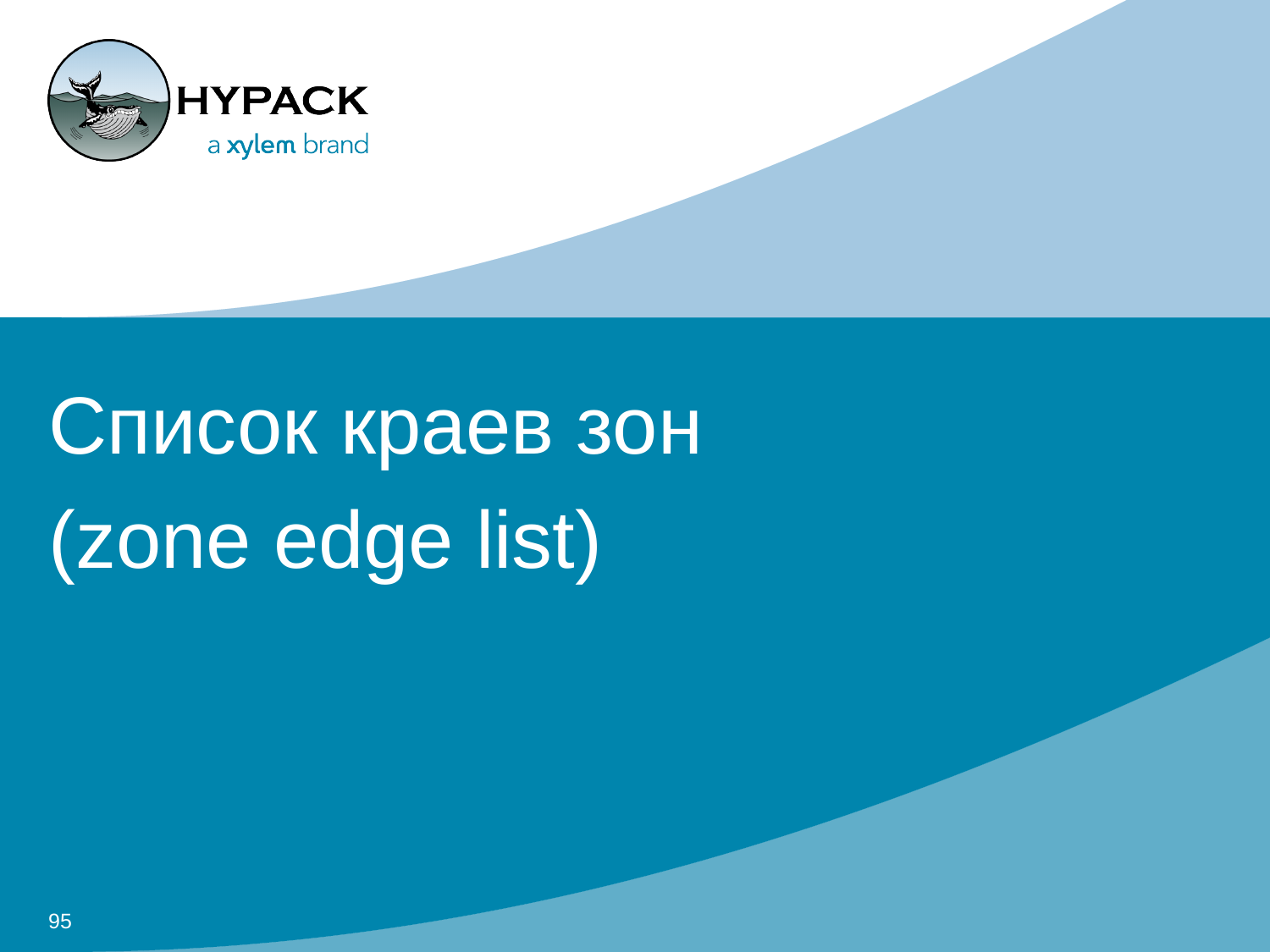

# Список краев зон (zone edge list)
95